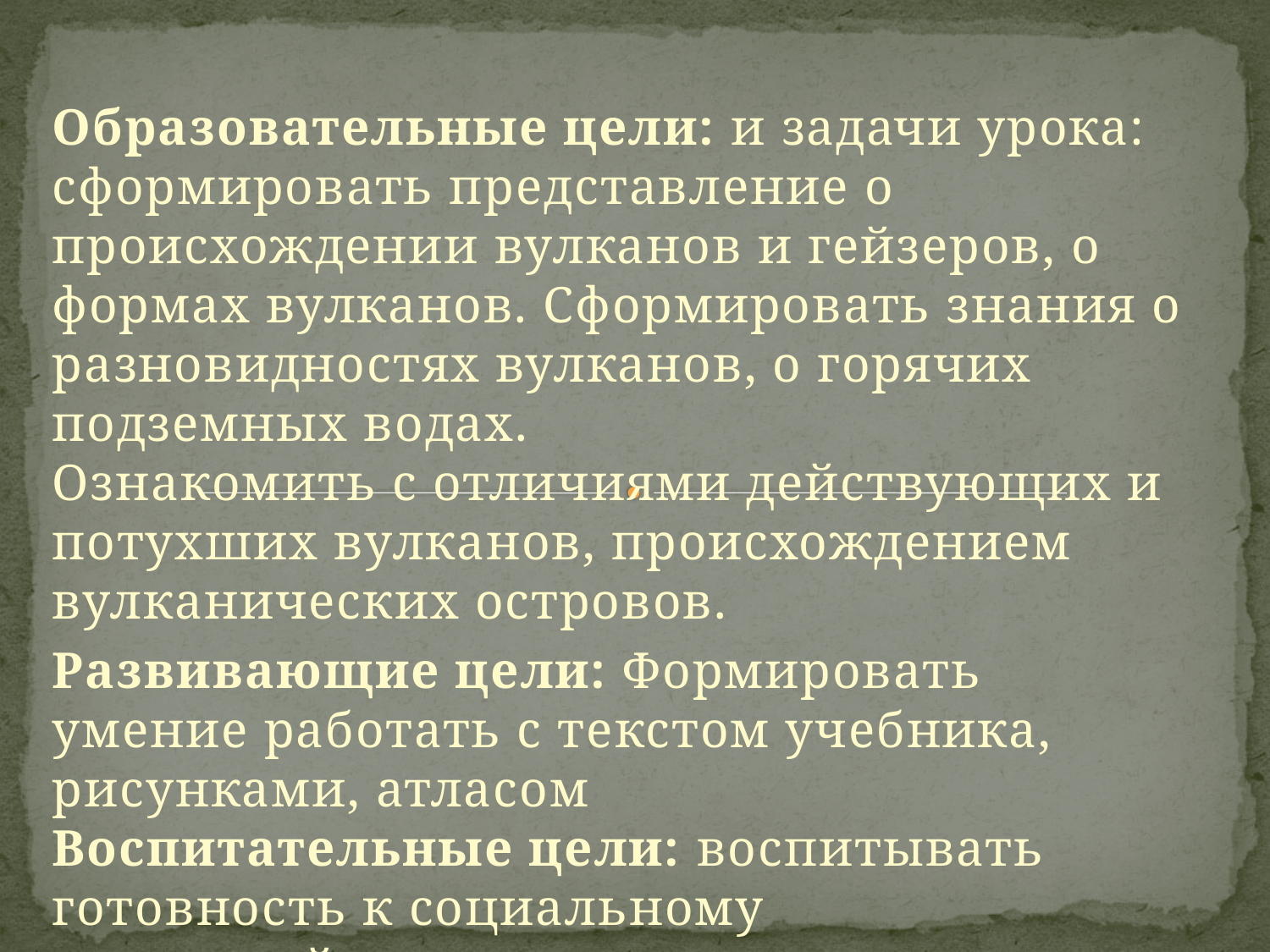

Образовательные цели: и задачи урока: сформировать представление о происхождении вулканов и гейзеров, о формах вулканов. Сформировать знания о разновидностях вулканов, о горячих подземных водах.
Ознакомить с отличиями действующих и потухших вулканов, происхождением вулканических островов.
Развивающие цели: Формировать умение работать с текстом учебника, рисунками, атласом
Воспитательные цели: воспитывать готовность к социальному взаимодействию.

#